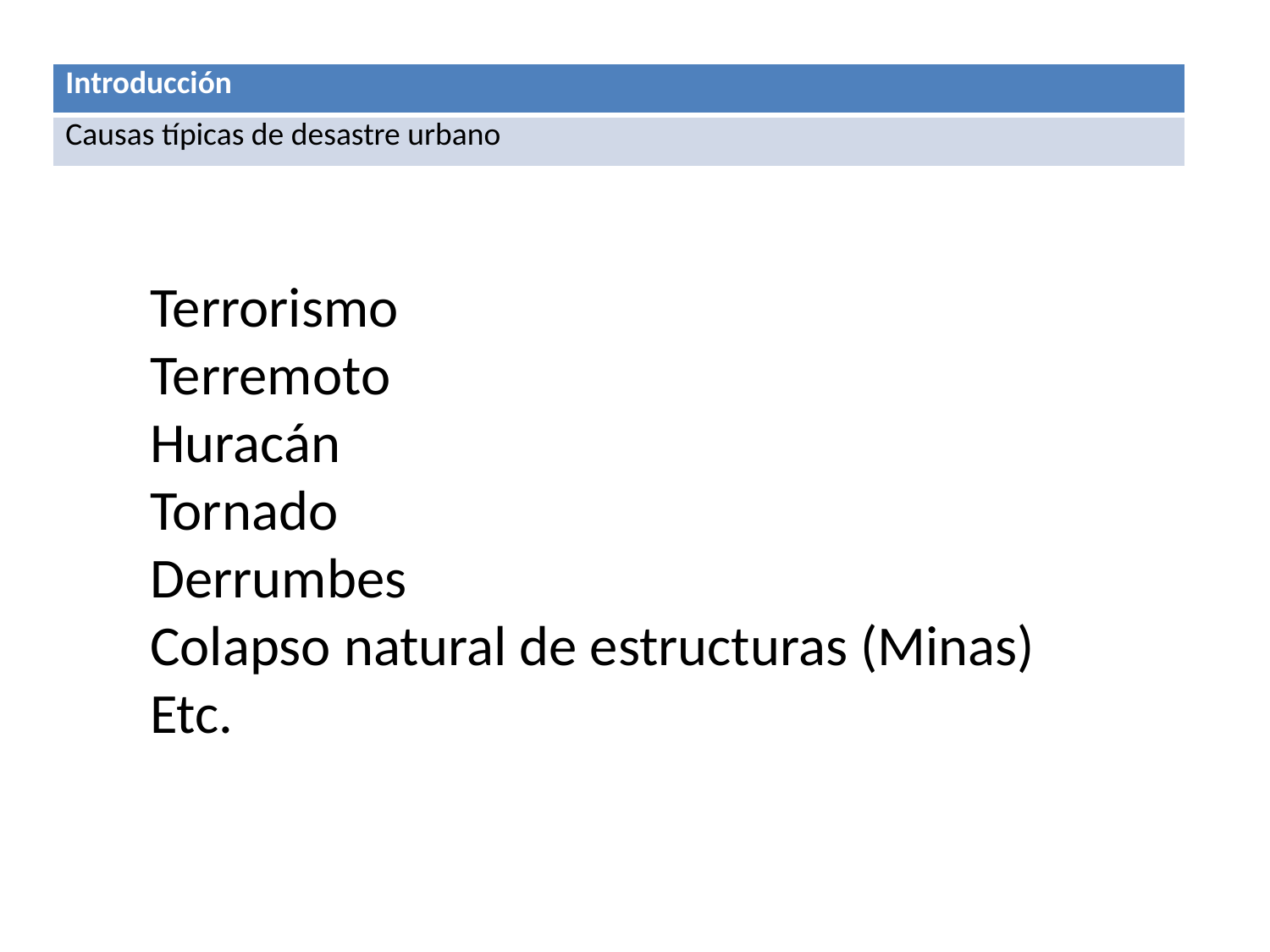

| Introducción |
| --- |
| Causas típicas de desastre urbano |
Terrorismo
Terremoto
Huracán
Tornado
Derrumbes
Colapso natural de estructuras (Minas)
Etc.